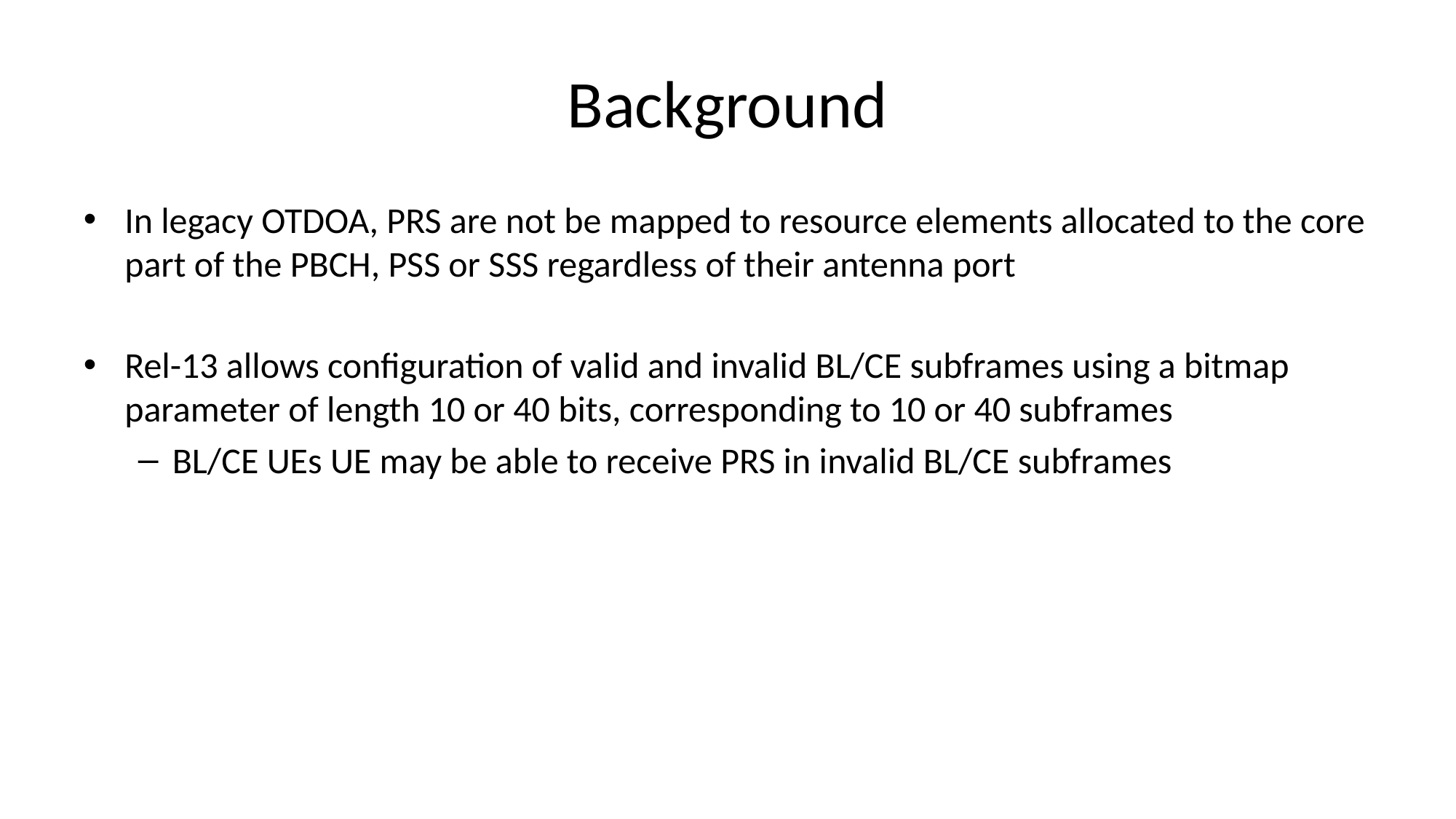

# Background
In legacy OTDOA, PRS are not be mapped to resource elements allocated to the core part of the PBCH, PSS or SSS regardless of their antenna port

Rel-13 allows configuration of valid and invalid BL/CE subframes using a bitmap parameter of length 10 or 40 bits, corresponding to 10 or 40 subframes
BL/CE UEs UE may be able to receive PRS in invalid BL/CE subframes